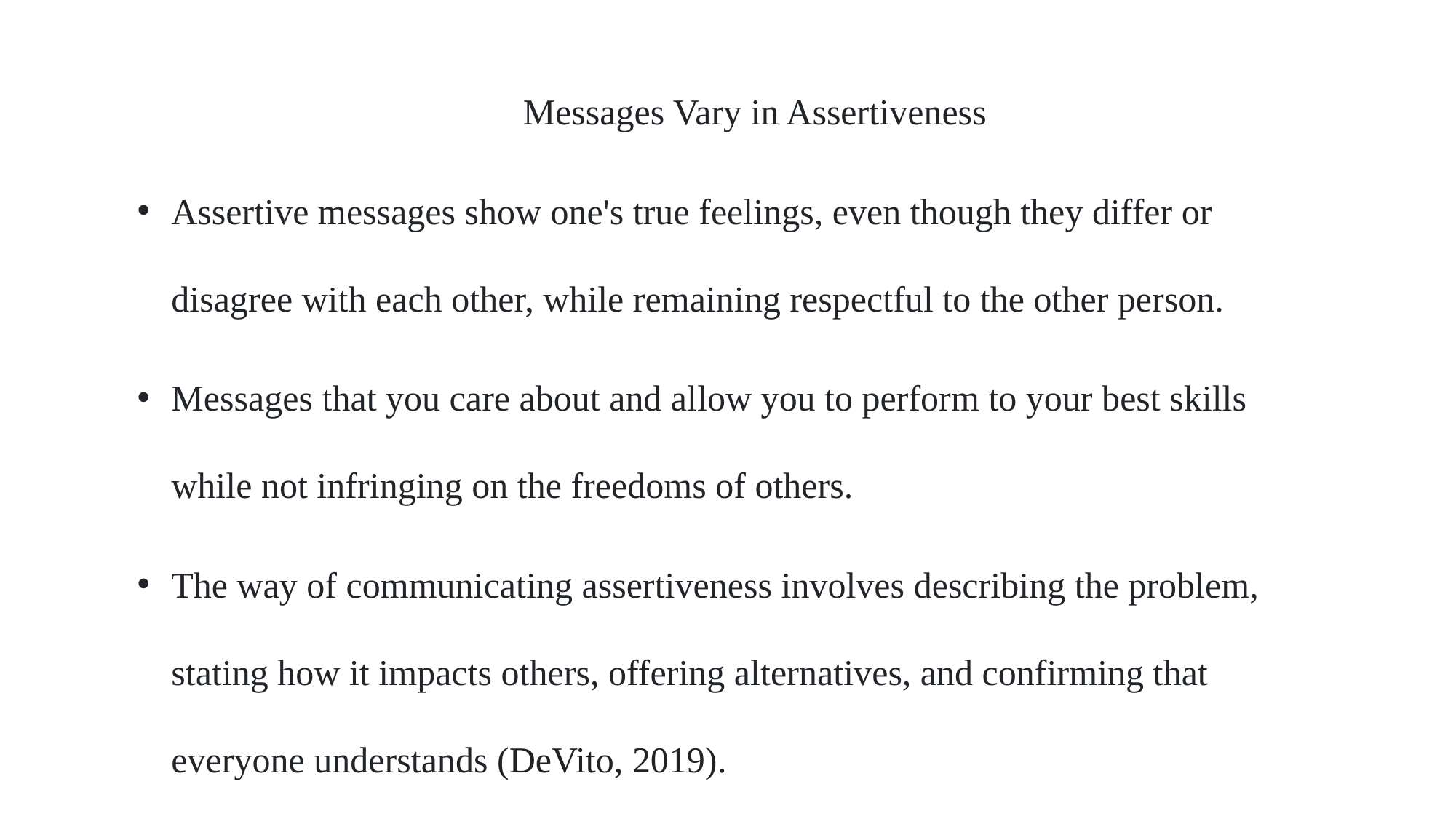

Messages Vary in Assertiveness
Assertive messages show one's true feelings, even though they differ or disagree with each other, while remaining respectful to the other person.
Messages that you care about and allow you to perform to your best skills while not infringing on the freedoms of others.
The way of communicating assertiveness involves describing the problem, stating how it impacts others, offering alternatives, and confirming that everyone understands (DeVito, 2019).